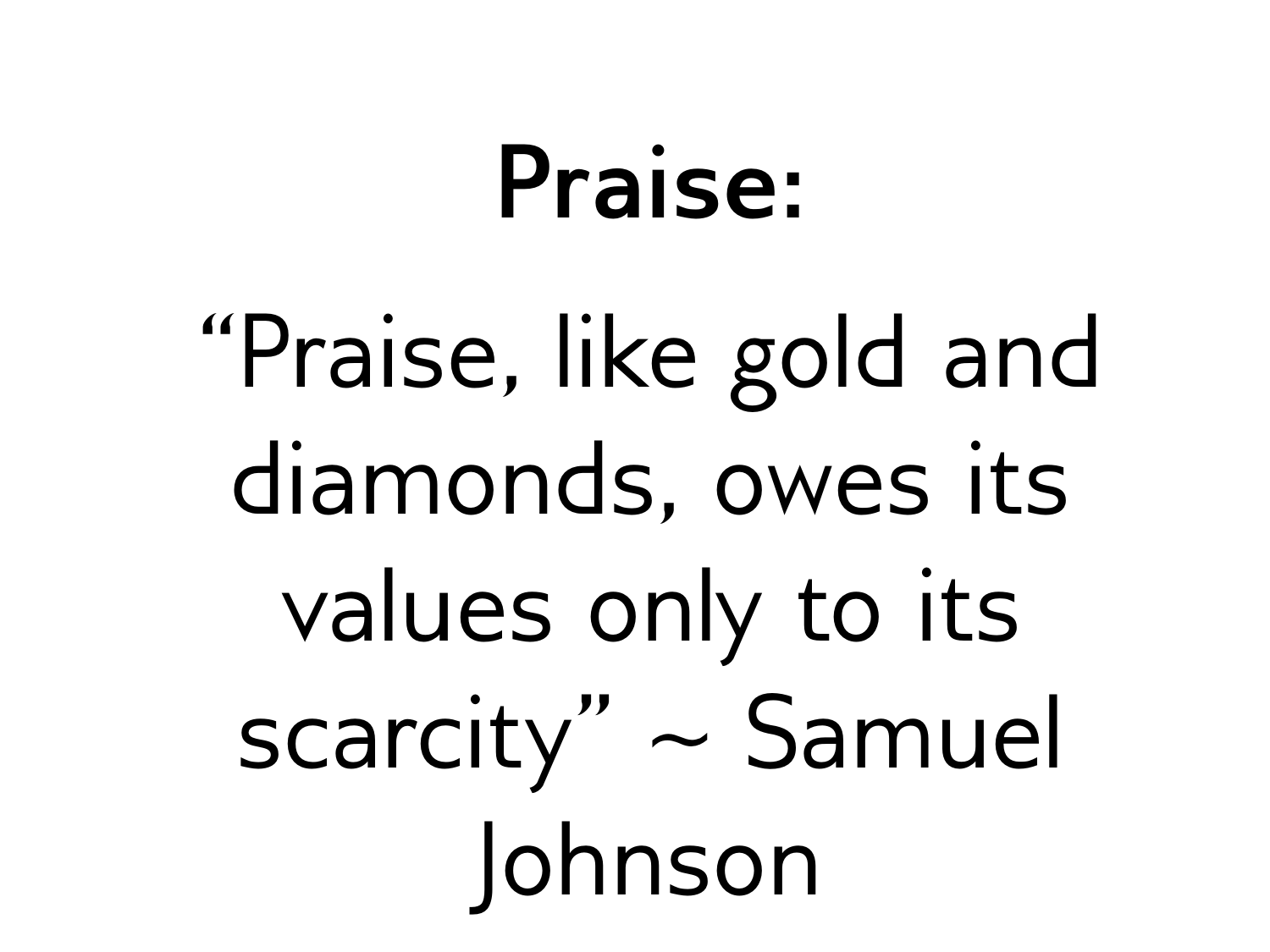

Praise:

“Praise, like gold and diamonds, owes its values only to its scarcity” ~ Samuel Johnson